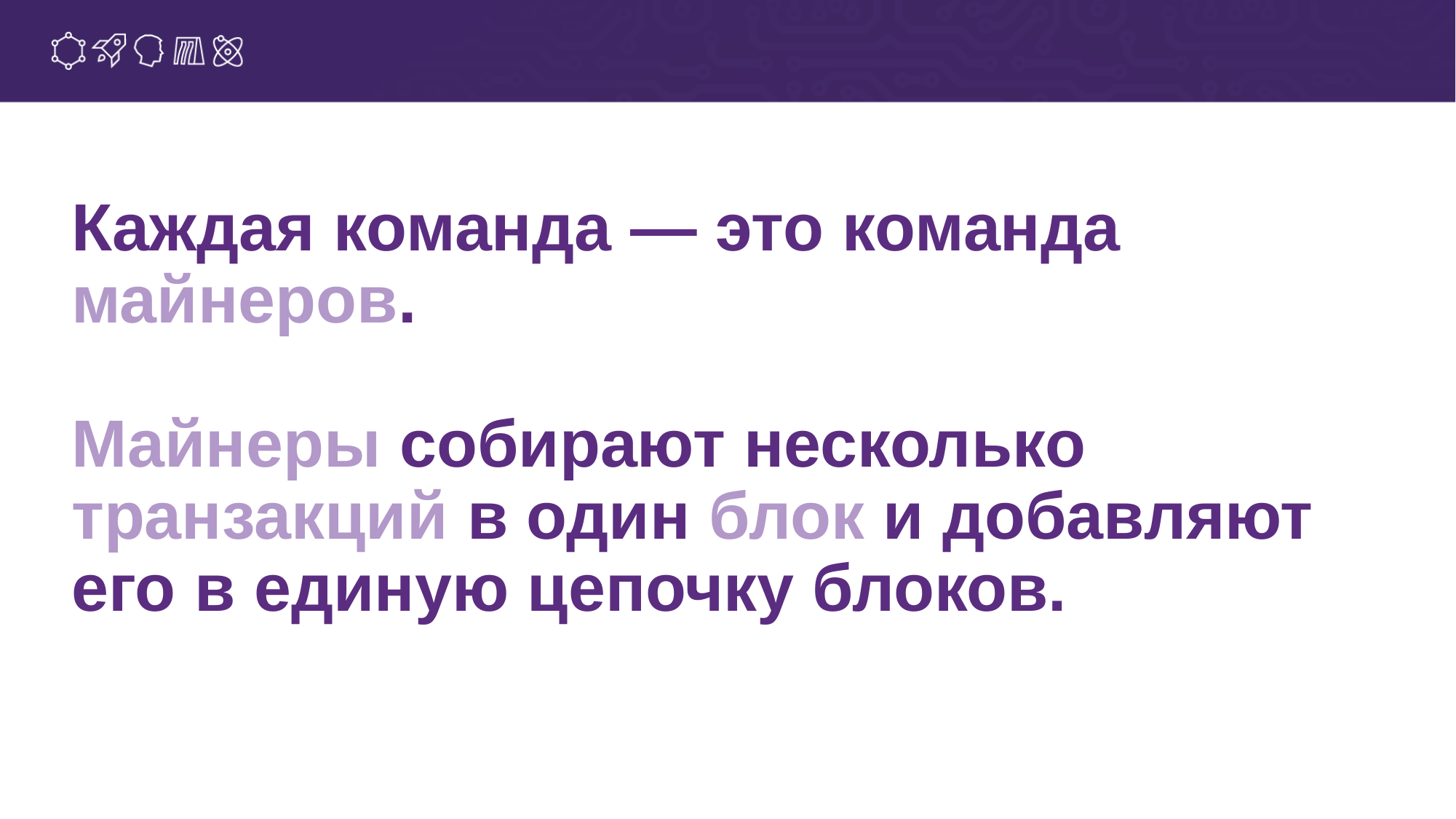

Каждая команда — это команда майнеров.

Майнеры собирают несколько транзакций в один блок и добавляют его в единую цепочку блоков.